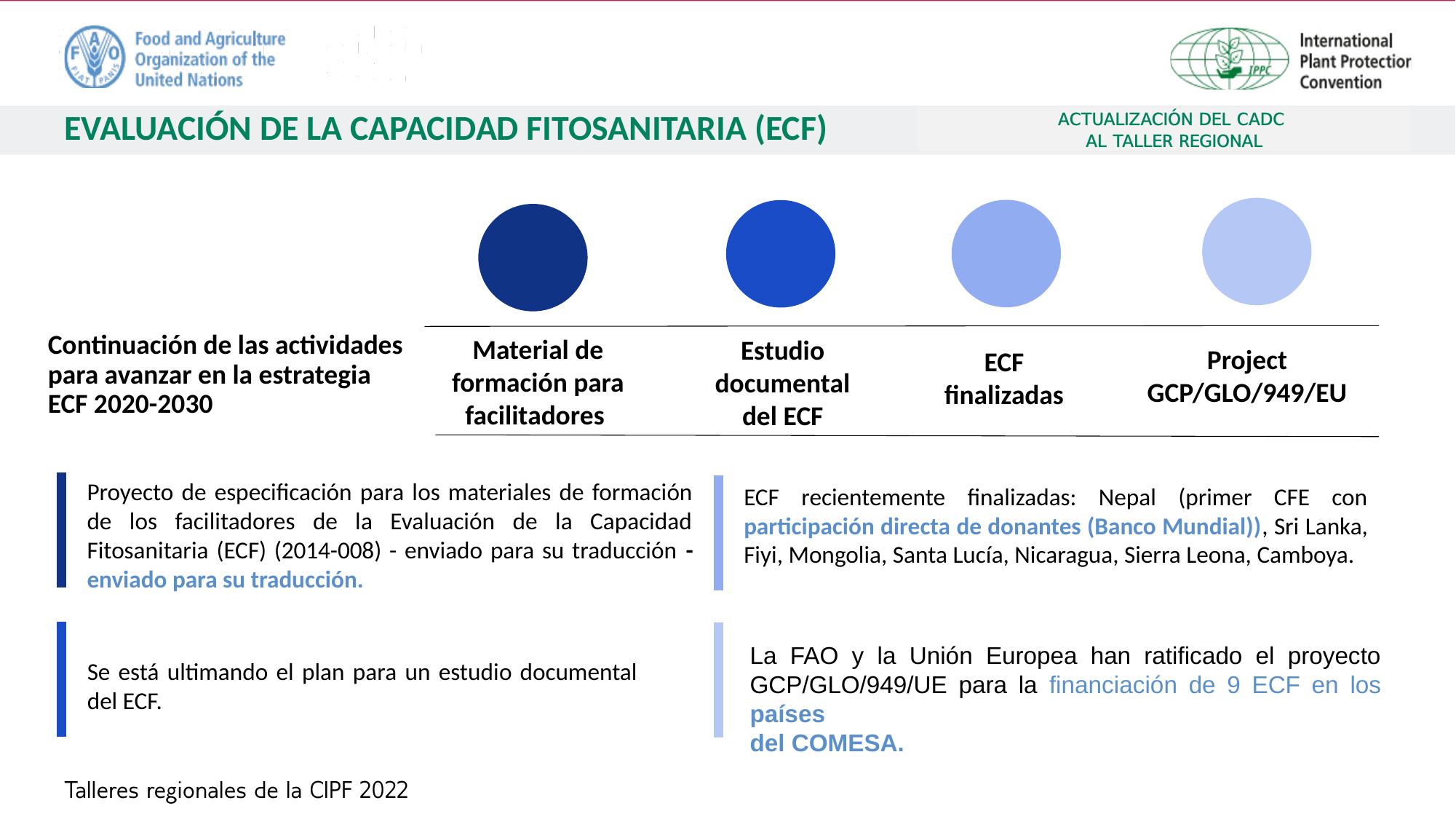

# EVALUACIÓN DE LA CAPACIDAD FITOSANITARIA (ECF)
ACTUALIZACIÓN DEL CADC
AL TALLER REGIONAL

Continuación de las actividades para avanzar en la estrategia ECF 2020-2030
Material de formación para facilitadores
Estudio documental del ECF
Project GCP/GLO/949/EU
ECF finalizadas
Proyecto de especificación para los materiales de formación de los facilitadores de la Evaluación de la Capacidad Fitosanitaria (ECF) (2014-008) - enviado para su traducción - enviado para su traducción.
ECF recientemente finalizadas: Nepal (primer CFE con participación directa de donantes (Banco Mundial)), Sri Lanka, Fiyi, Mongolia, Santa Lucía, Nicaragua, Sierra Leona, Camboya.
La FAO y la Unión Europea han ratificado el proyecto GCP/GLO/949/UE para la financiación de 9 ECF en los países
del COMESA.
Se está ultimando el plan para un estudio documental del ECF.
Talleres regionales de la CIPF 2022